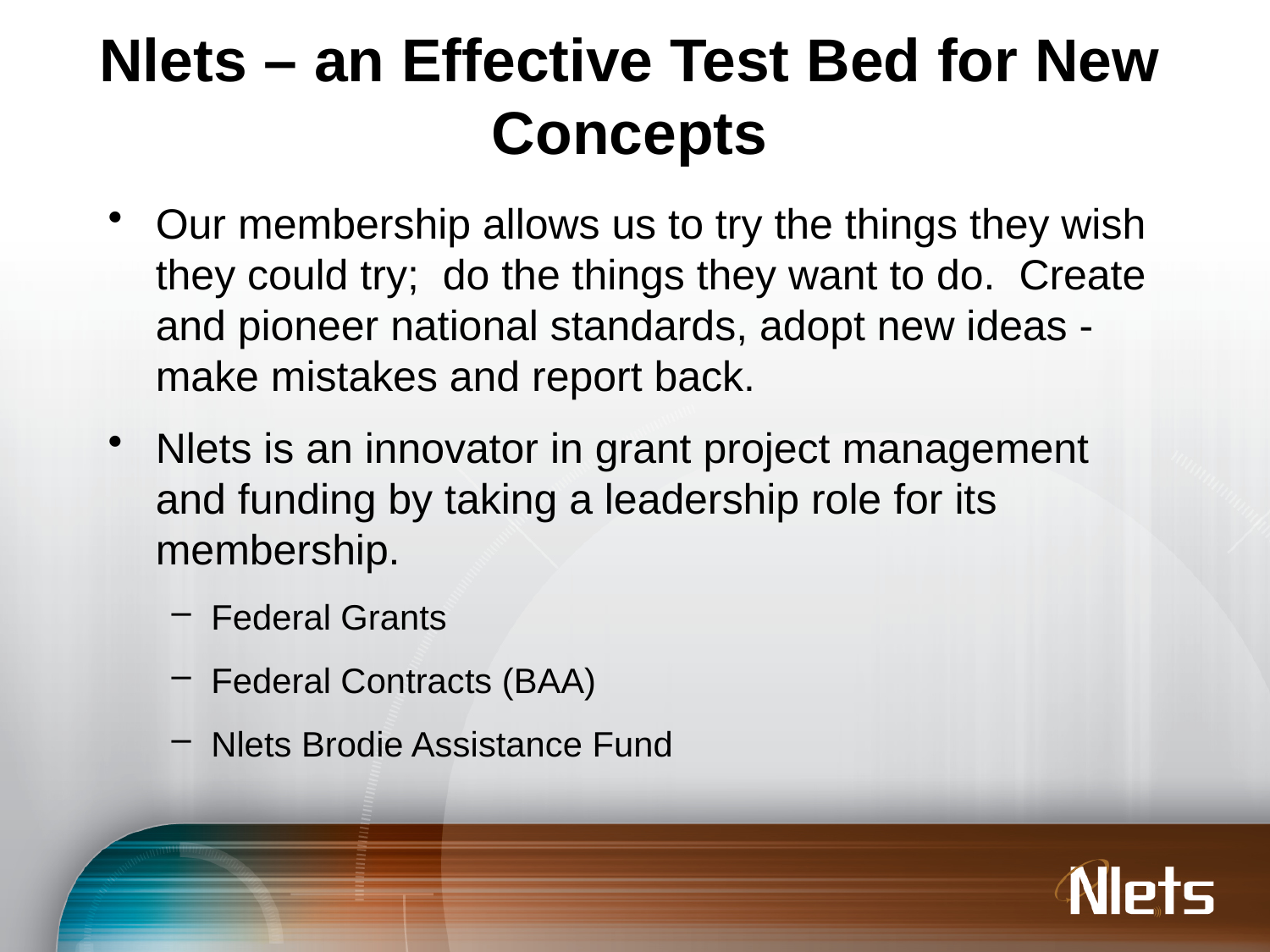

# Nlets – an Effective Test Bed for New Concepts
Our membership allows us to try the things they wish they could try;  do the things they want to do.  Create and pioneer national standards, adopt new ideas - make mistakes and report back.
Nlets is an innovator in grant project management and funding by taking a leadership role for its membership.
Federal Grants
Federal Contracts (BAA)
Nlets Brodie Assistance Fund